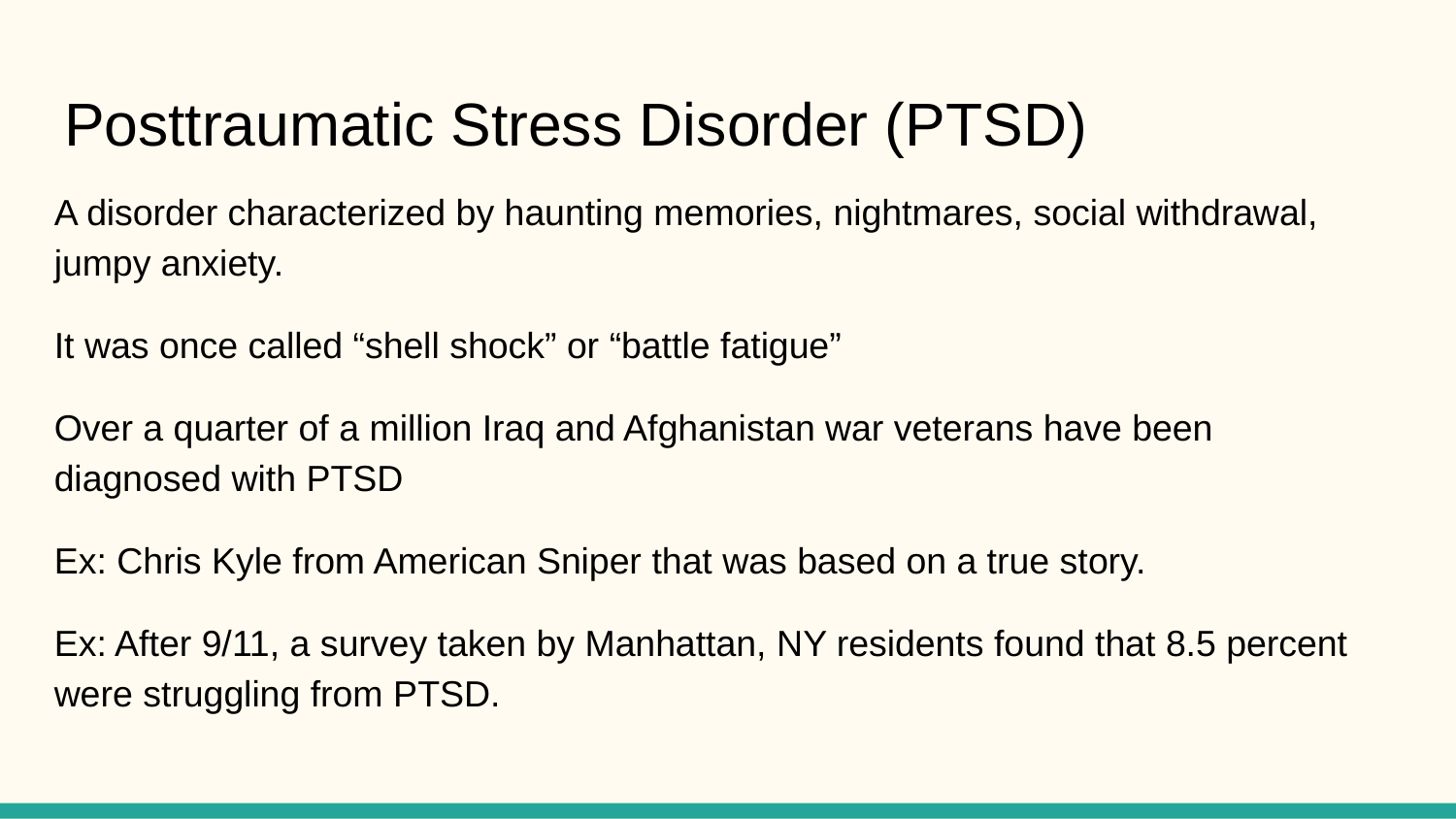

# Posttraumatic Stress Disorder (PTSD)
A disorder characterized by haunting memories, nightmares, social withdrawal, jumpy anxiety.
It was once called “shell shock” or “battle fatigue”
Over a quarter of a million Iraq and Afghanistan war veterans have been diagnosed with PTSD
Ex: Chris Kyle from American Sniper that was based on a true story.
Ex: After 9/11, a survey taken by Manhattan, NY residents found that 8.5 percent were struggling from PTSD.